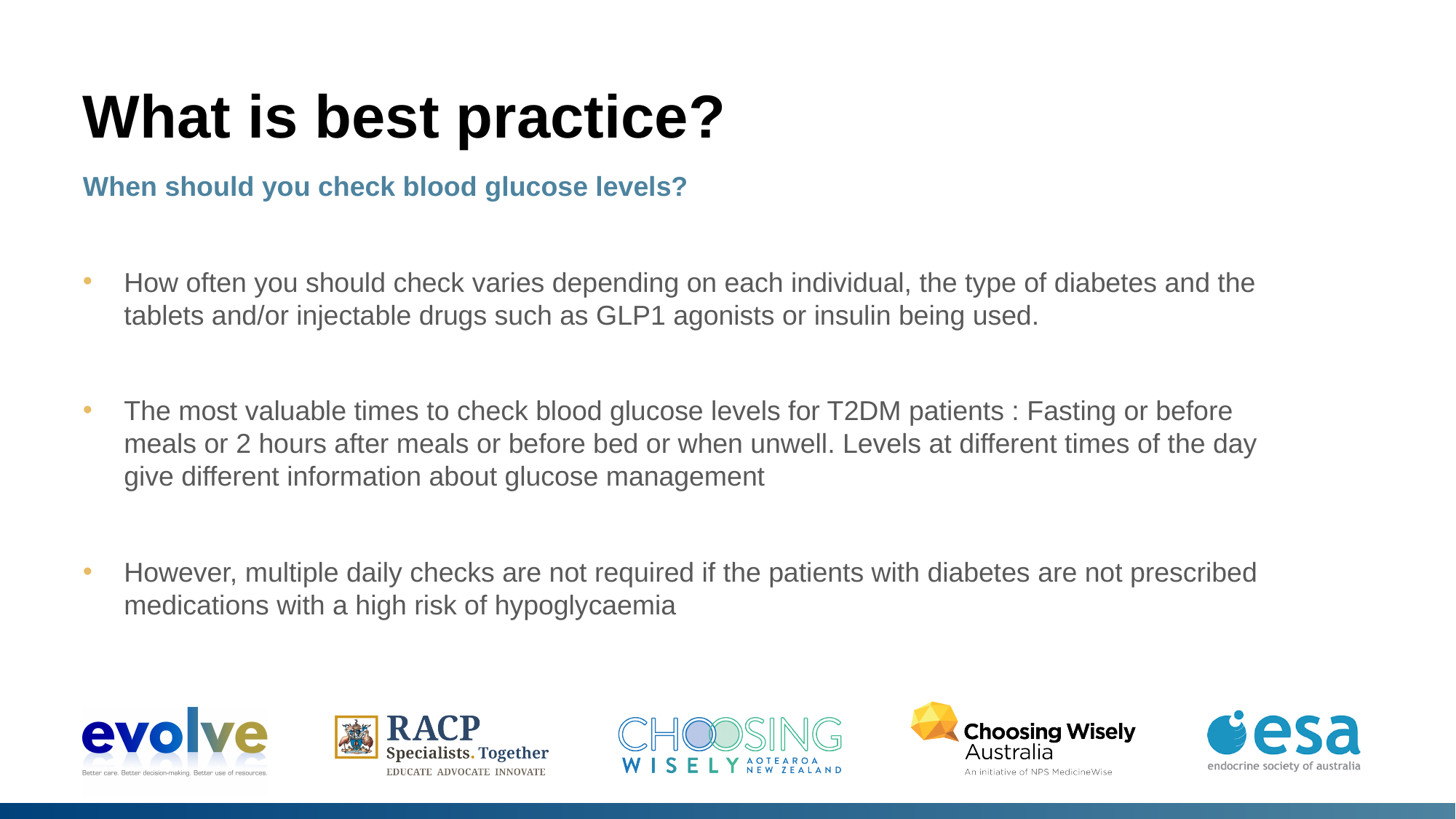

# What is best practice?
When should you check blood glucose levels?

How often you should check varies depending on each individual, the type of diabetes and the tablets and/or injectable drugs such as GLP1 agonists or insulin being used.

The most valuable times to check blood glucose levels for T2DM patients : Fasting or before meals or 2 hours after meals or before bed or when unwell. Levels at different times of the day give different information about glucose management

However, multiple daily checks are not required if the patients with diabetes are not prescribed medications with a high risk of hypoglycaemia